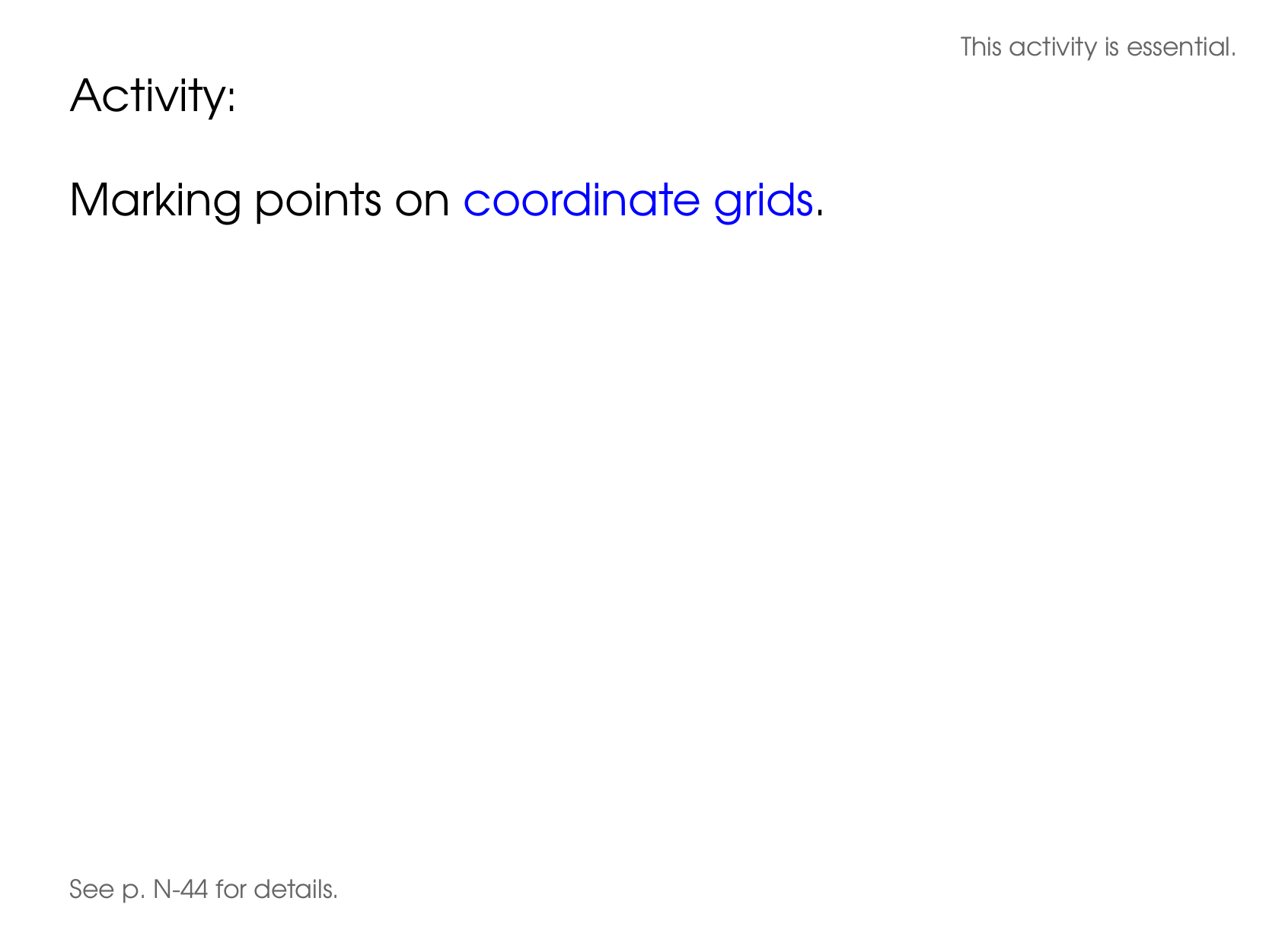

This activity is essential.
Activity:
Marking points on coordinate grids.
See p. N-44 for details.